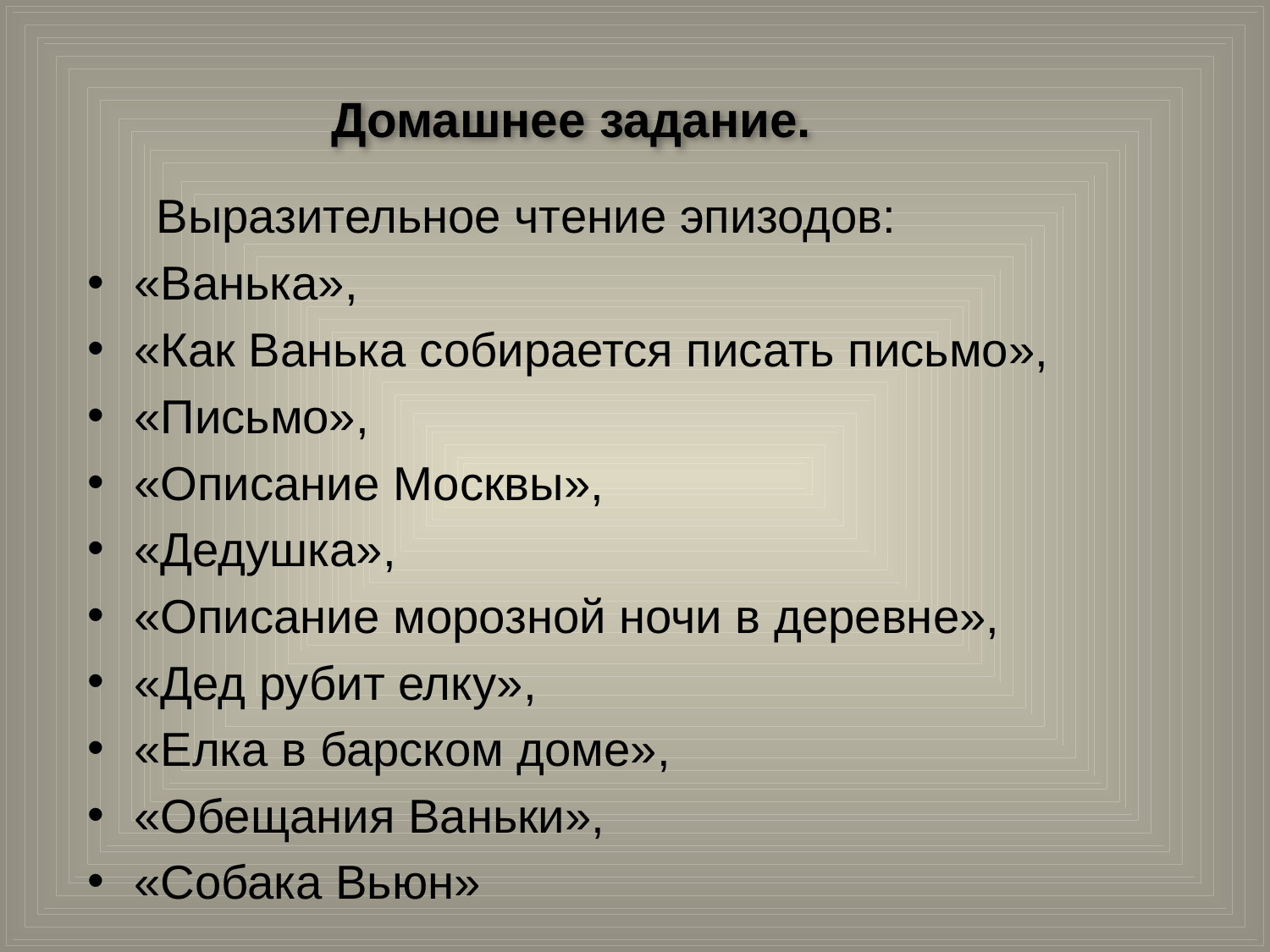

Домашнее задание.
      Выразительное чтение эпизодов:
«Ванька»,
«Как Ванька собирается писать письмо»,
«Письмо»,
«Описание Москвы»,
«Дедушка»,
«Описание морозной ночи в деревне»,
«Дед рубит елку»,
«Елка в барском доме»,
«Обещания Ваньки»,
«Собака Вьюн»